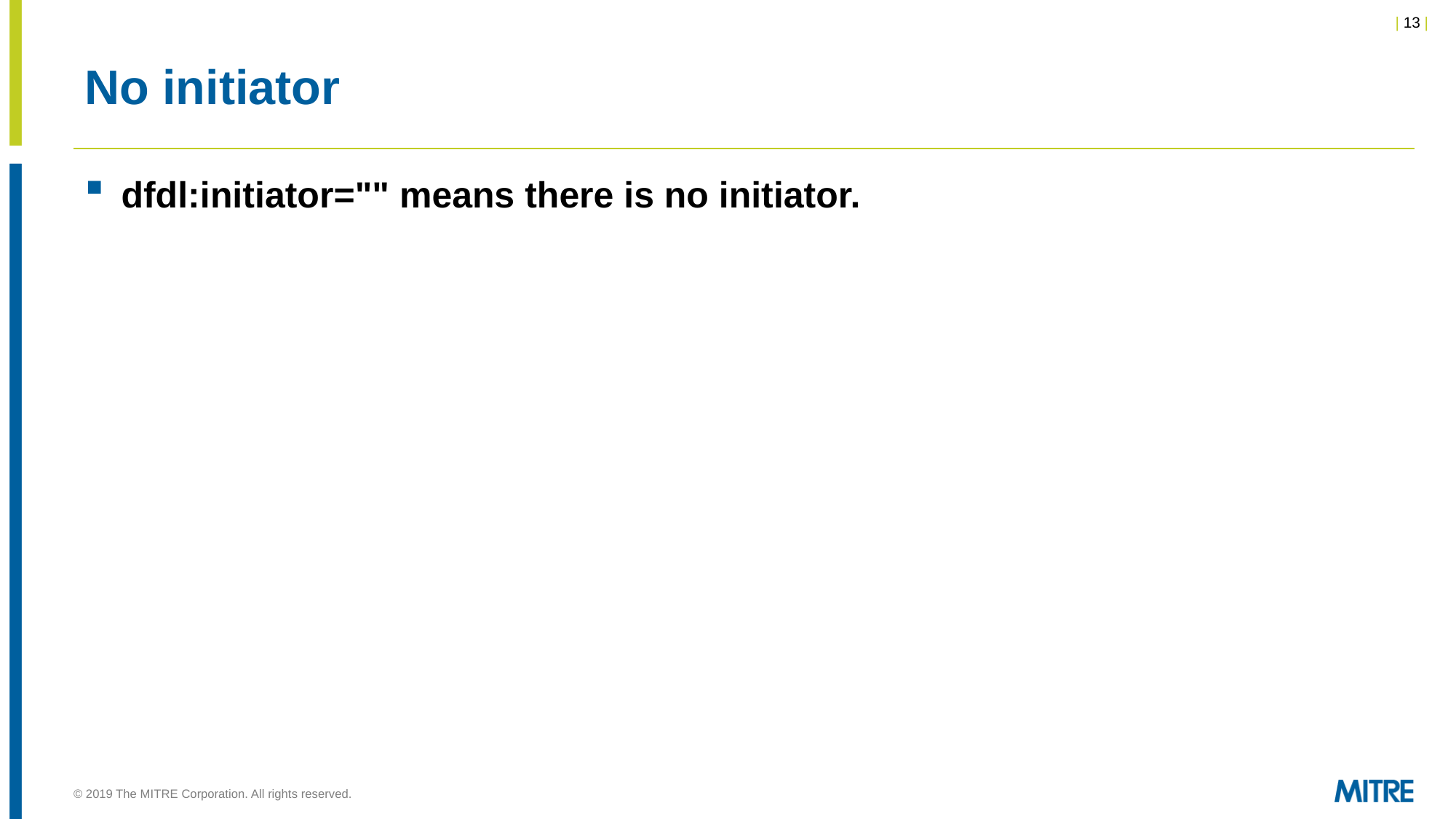

# No initiator
dfdl:initiator="" means there is no initiator.
© 2019 The MITRE Corporation. All rights reserved.